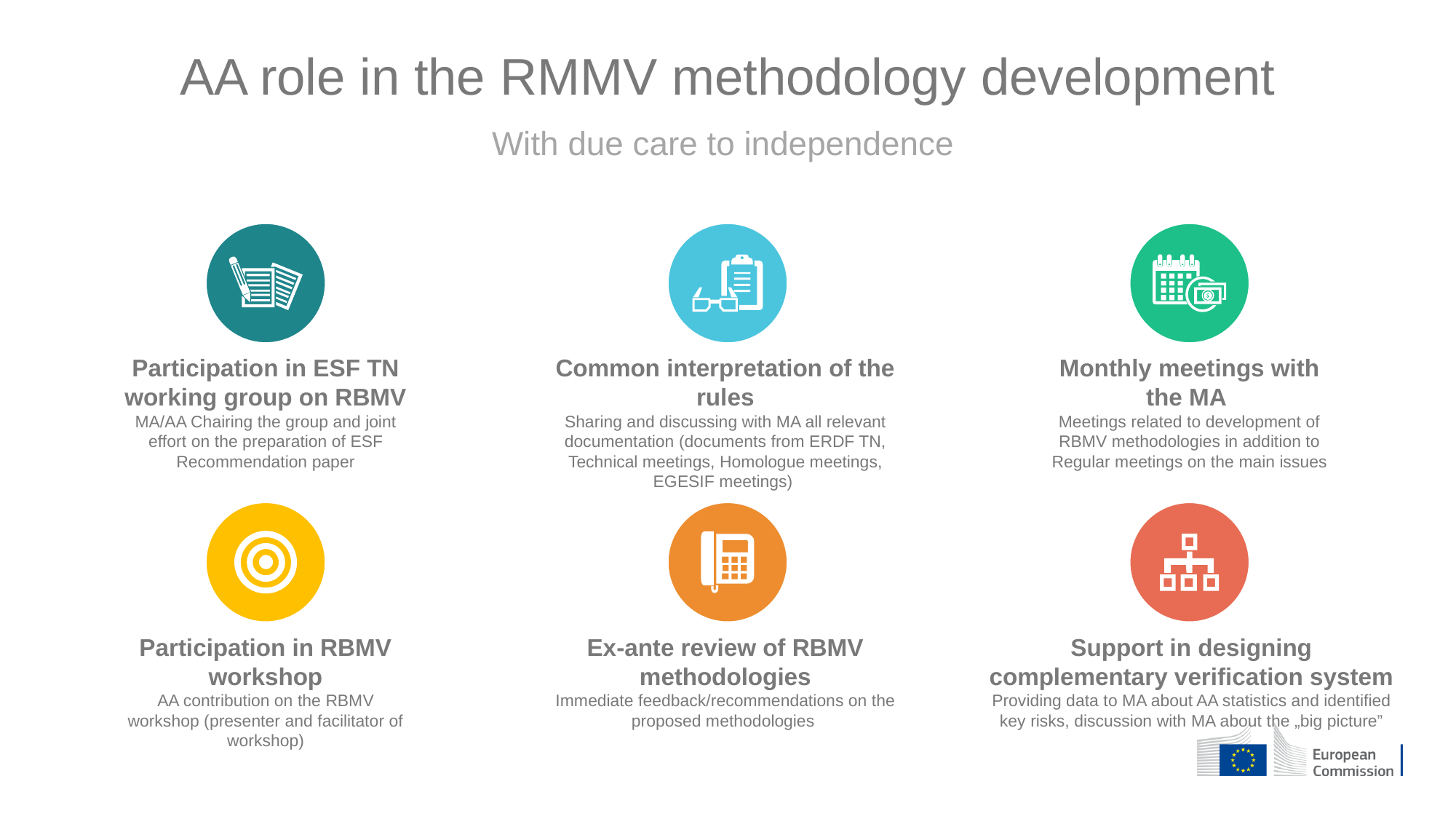

# AA role in the RMMV methodology development
With due care to independence

Common interpretation of the rules
Sharing and discussing with MA all relevant documentation (documents from ERDF TN, Technical meetings, Homologue meetings, EGESIF meetings)
Participation in ESF TN working group on RBMV
MA/AA Chairing the group and joint effort on the preparation of ESF Recommendation paper
Monthly meetings with the MA
Meetings related to development of RBMV methodologies in addition to Regular meetings on the main issues

Participation in RBMV workshop
AA contribution on the RBMV workshop (presenter and facilitator of workshop)
Ex-ante review of RBMV methodologies
Immediate feedback/recommendations on the proposed methodologies

Support in designing complementary verification system
Providing data to MA about AA statistics and identified key risks, discussion with MA about the „big picture”